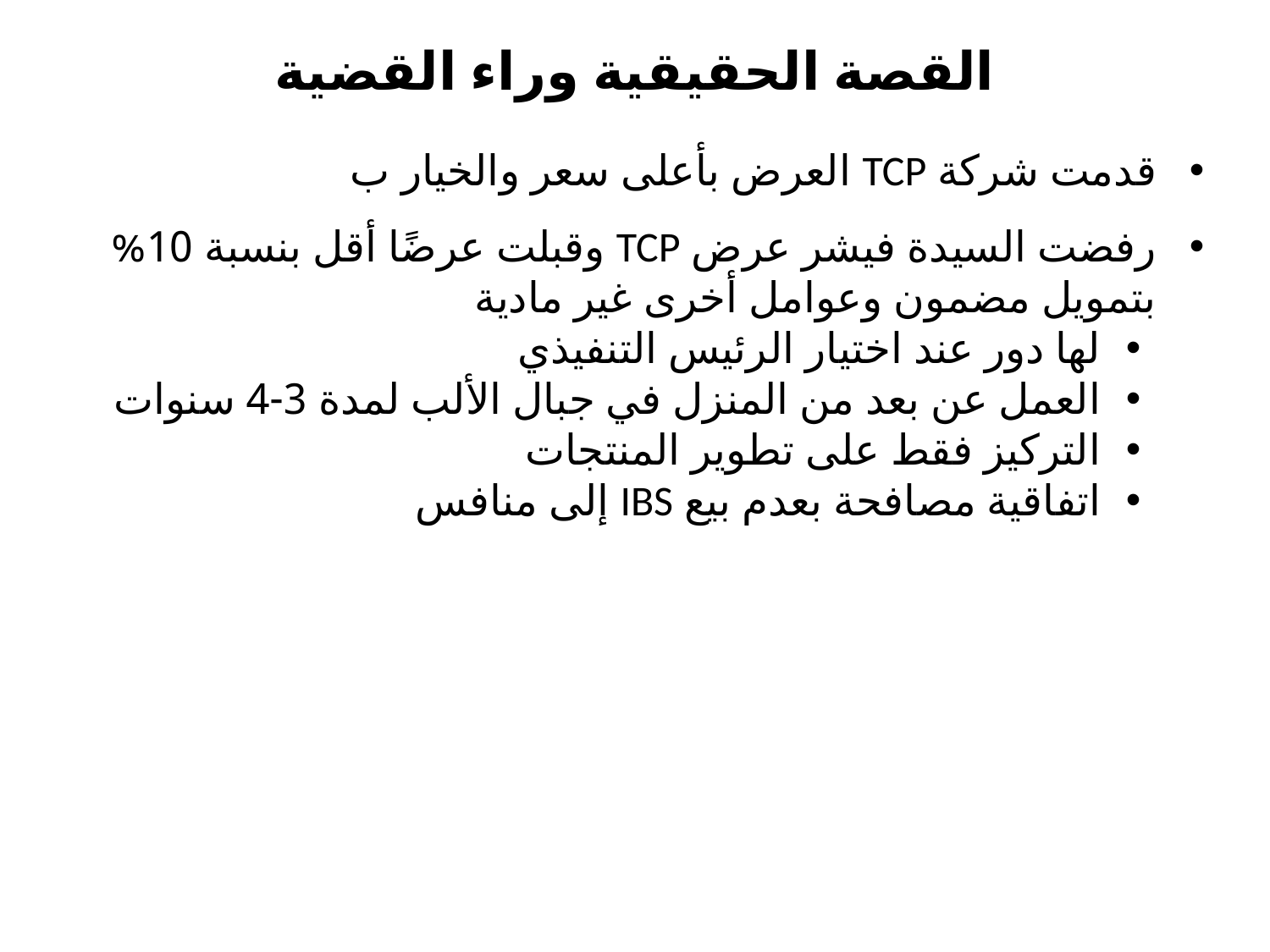

# القصة الحقيقية وراء القضية
قدمت شركة TCP العرض بأعلى سعر والخيار ب

رفضت السيدة فيشر عرض TCP وقبلت عرضًا أقل بنسبة 10% بتمويل مضمون وعوامل أخرى غير مادية
لها دور عند اختيار الرئيس التنفيذي
العمل عن بعد من المنزل في جبال الألب لمدة 3-4 سنوات
التركيز فقط على تطوير المنتجات
اتفاقية مصافحة بعدم بيع IBS إلى منافس